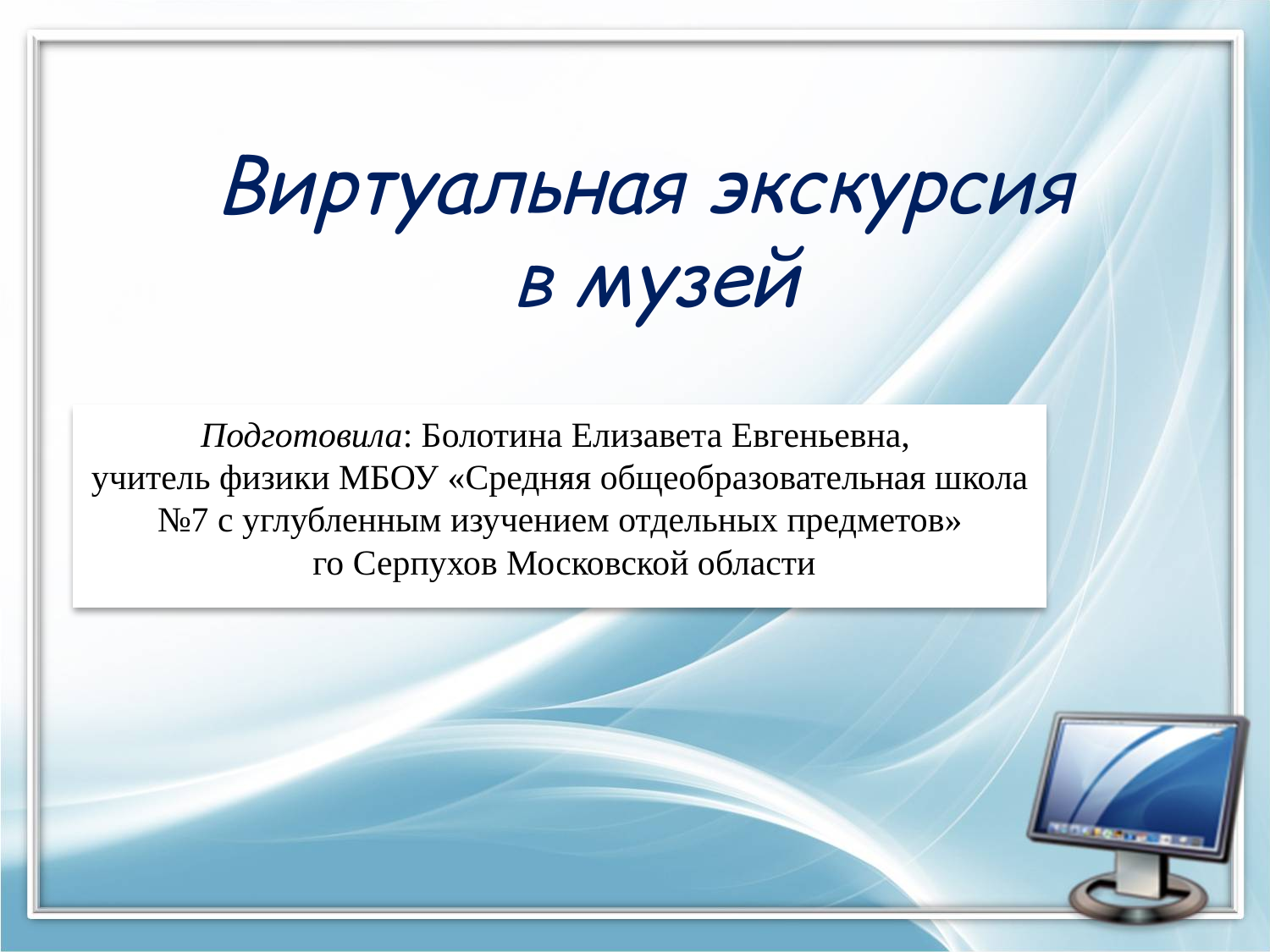

# Виртуальная экскурсия в музей
Подготовила: Болотина Елизавета Евгеньевна,
учитель физики МБОУ «Средняя общеобразовательная школа №7 с углубленным изучением отдельных предметов»
 го Серпухов Московской области